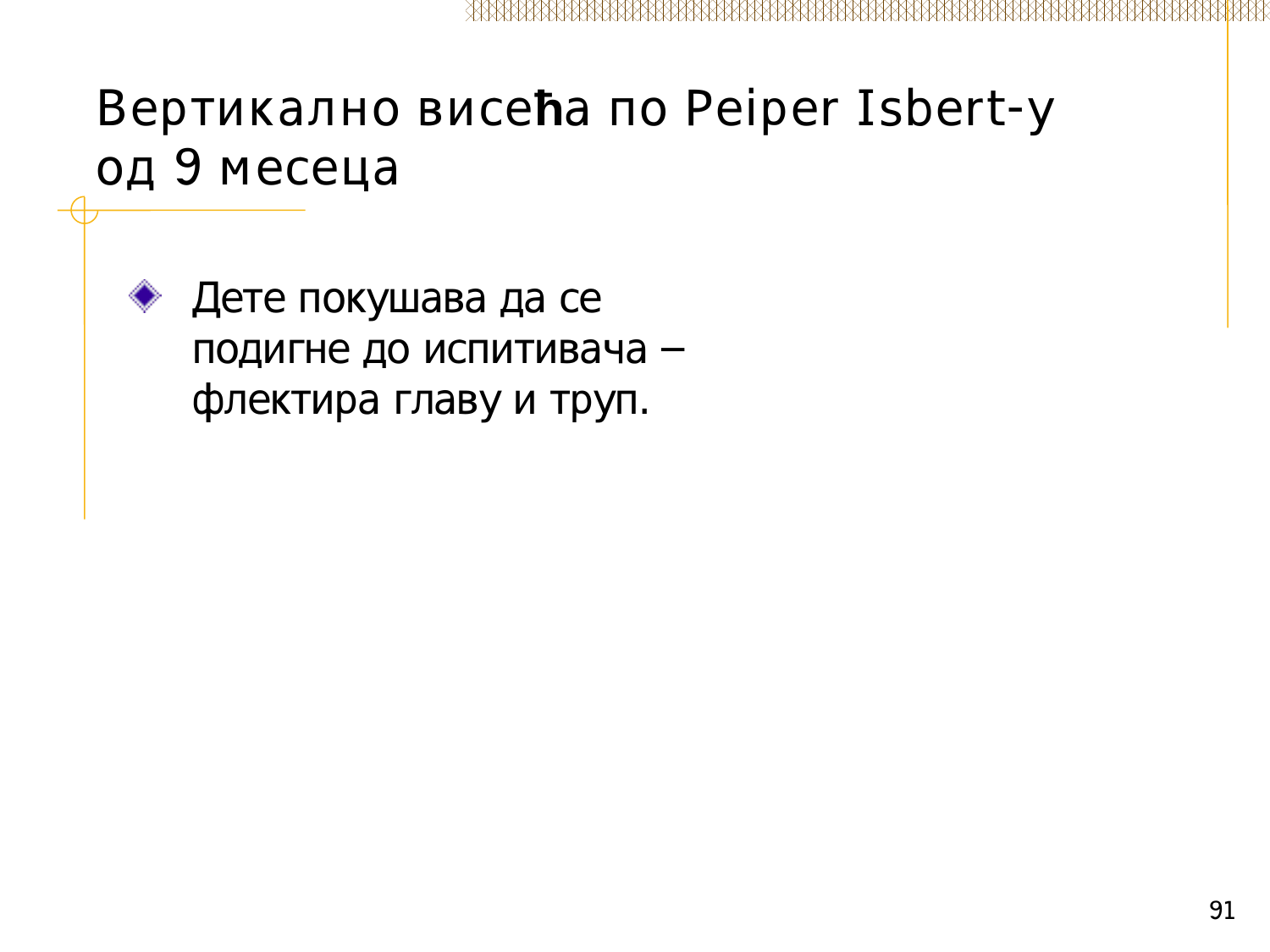

# Вертикално висећа по Peiper Isbert-у од 9 месеца
Дете покушава да се подигне до испитивача – флектира главу и труп.
91